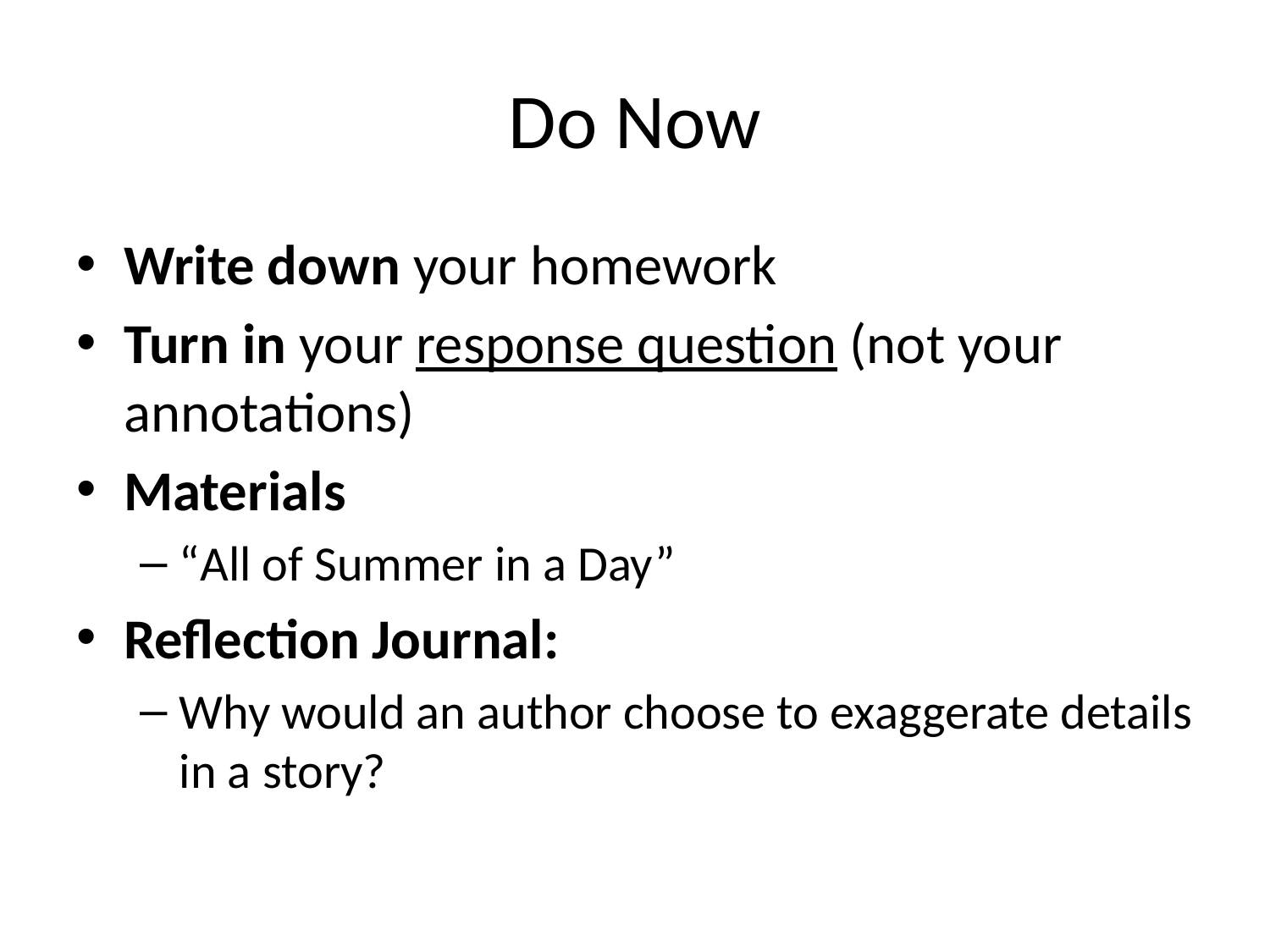

# Do Now
Write down your homework
Turn in your response question (not your annotations)
Materials
“All of Summer in a Day”
Reflection Journal:
Why would an author choose to exaggerate details in a story?